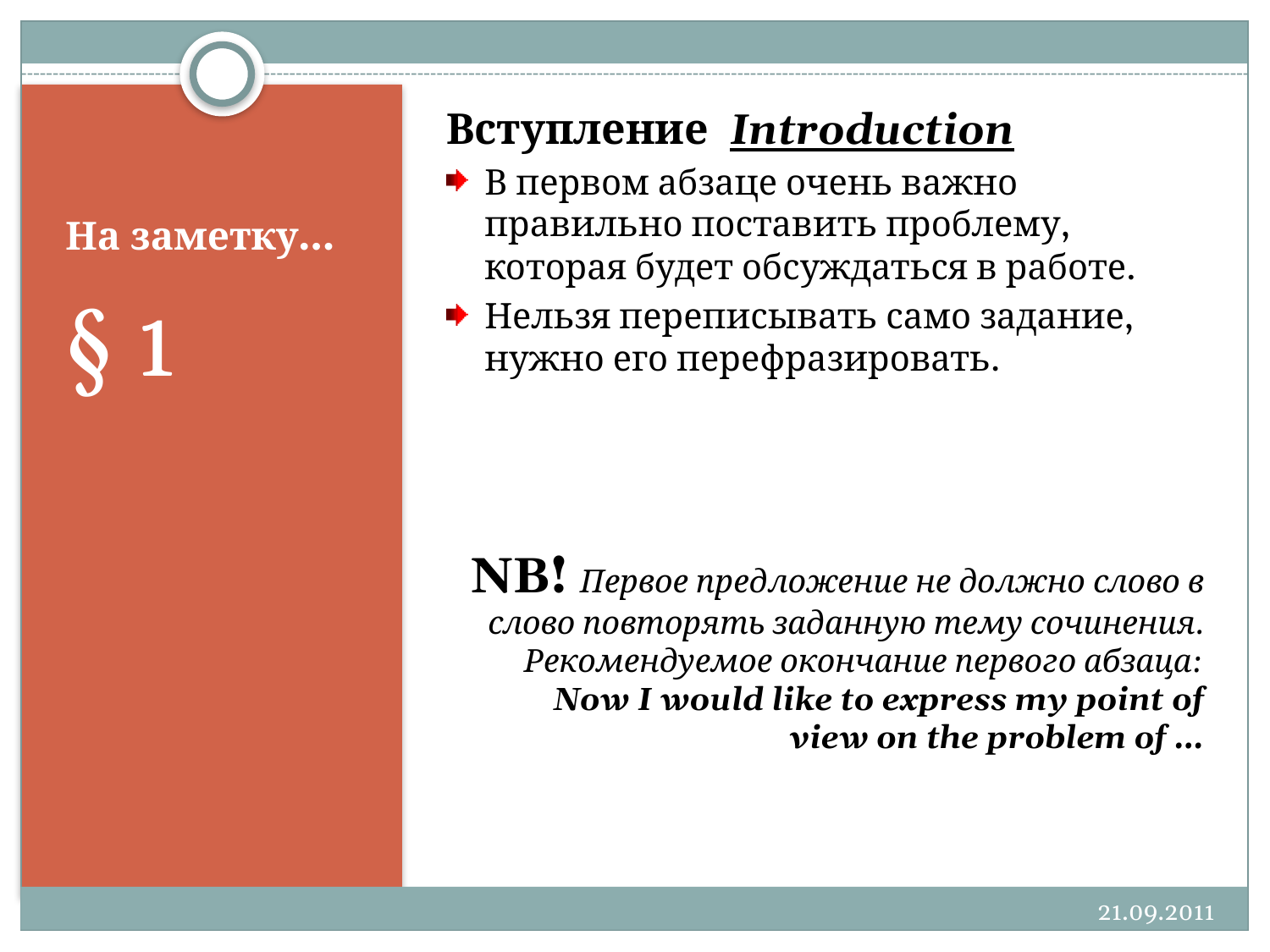

Вступление  Introduction
В первом абзаце очень важно правильно поставить проблему, которая будет обсуждаться в работе.
Нельзя переписывать само задание, нужно его перефразировать.

NB! Первое предложение не должно слово в слово повторять заданную тему сочинения. Рекомендуемое окончание первого абзаца: Now I would like to express my point of view on the problem of …
# На заметку…
§ 1

21.09.2011